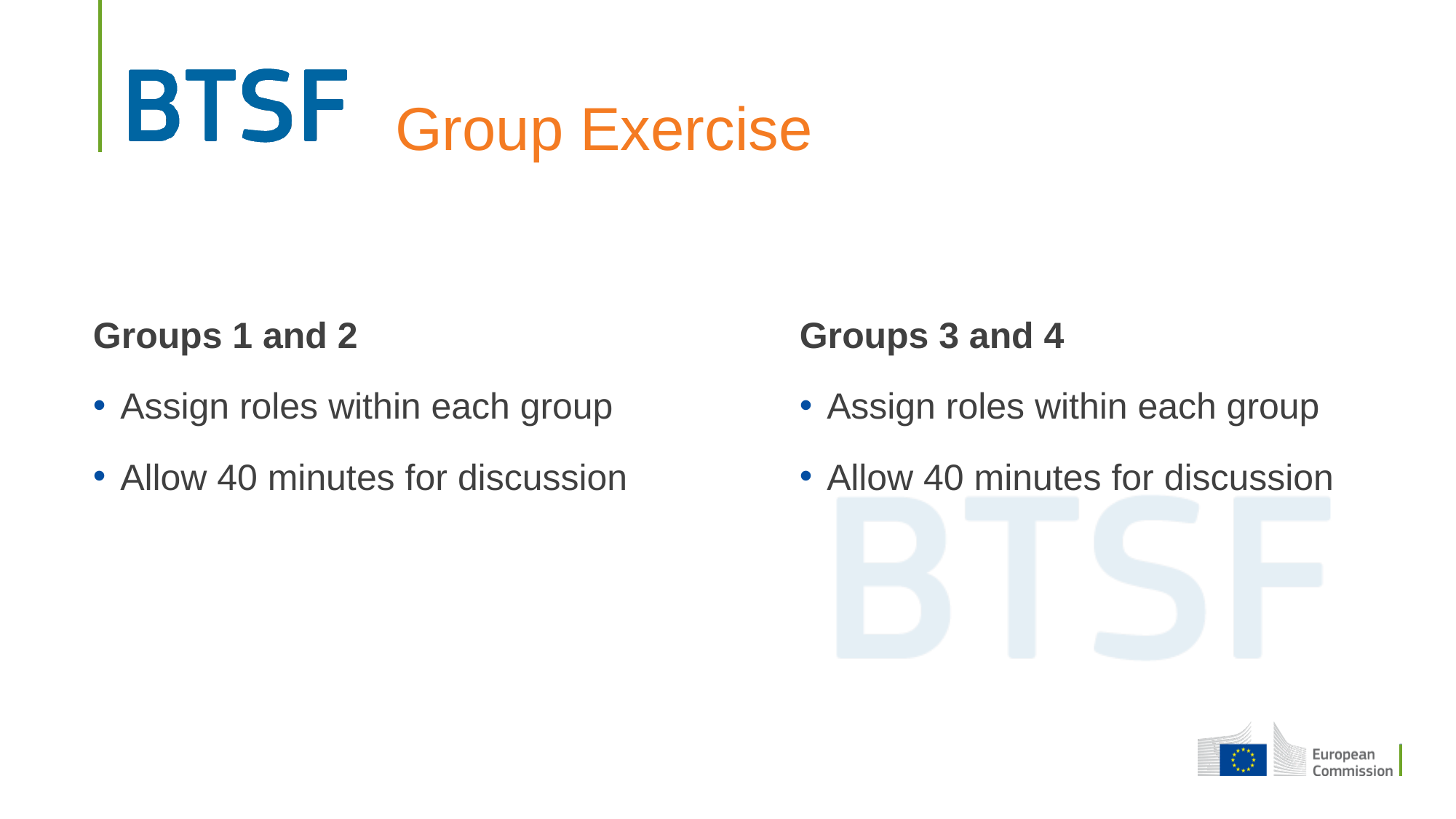

# Group Exercise
Groups 1 and 2
Assign roles within each group
Allow 40 minutes for discussion

Groups 3 and 4
Assign roles within each group
Allow 40 minutes for discussion